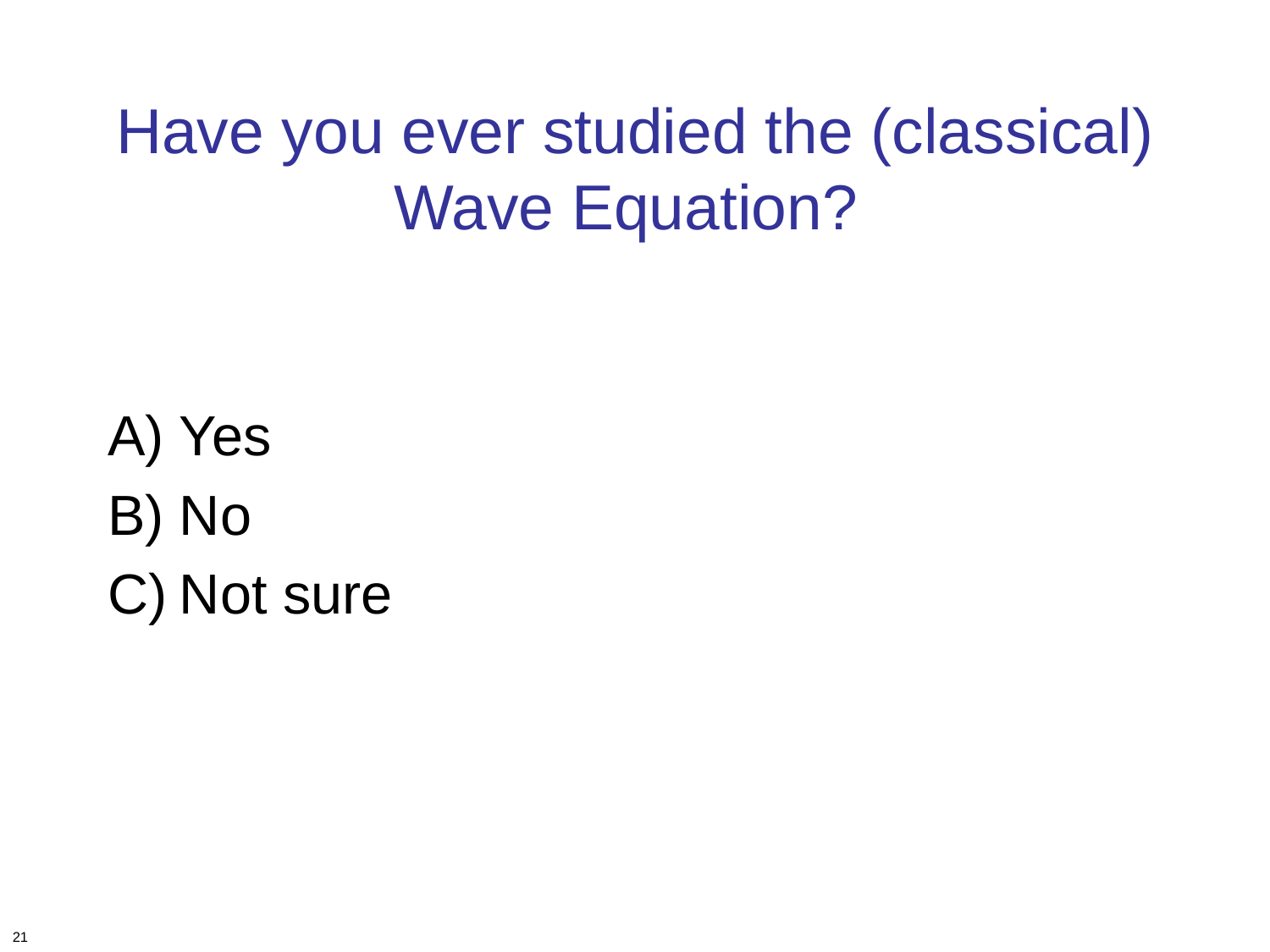

# Have you ever studied the (classical) Wave Equation?
Yes
No
Not sure
21